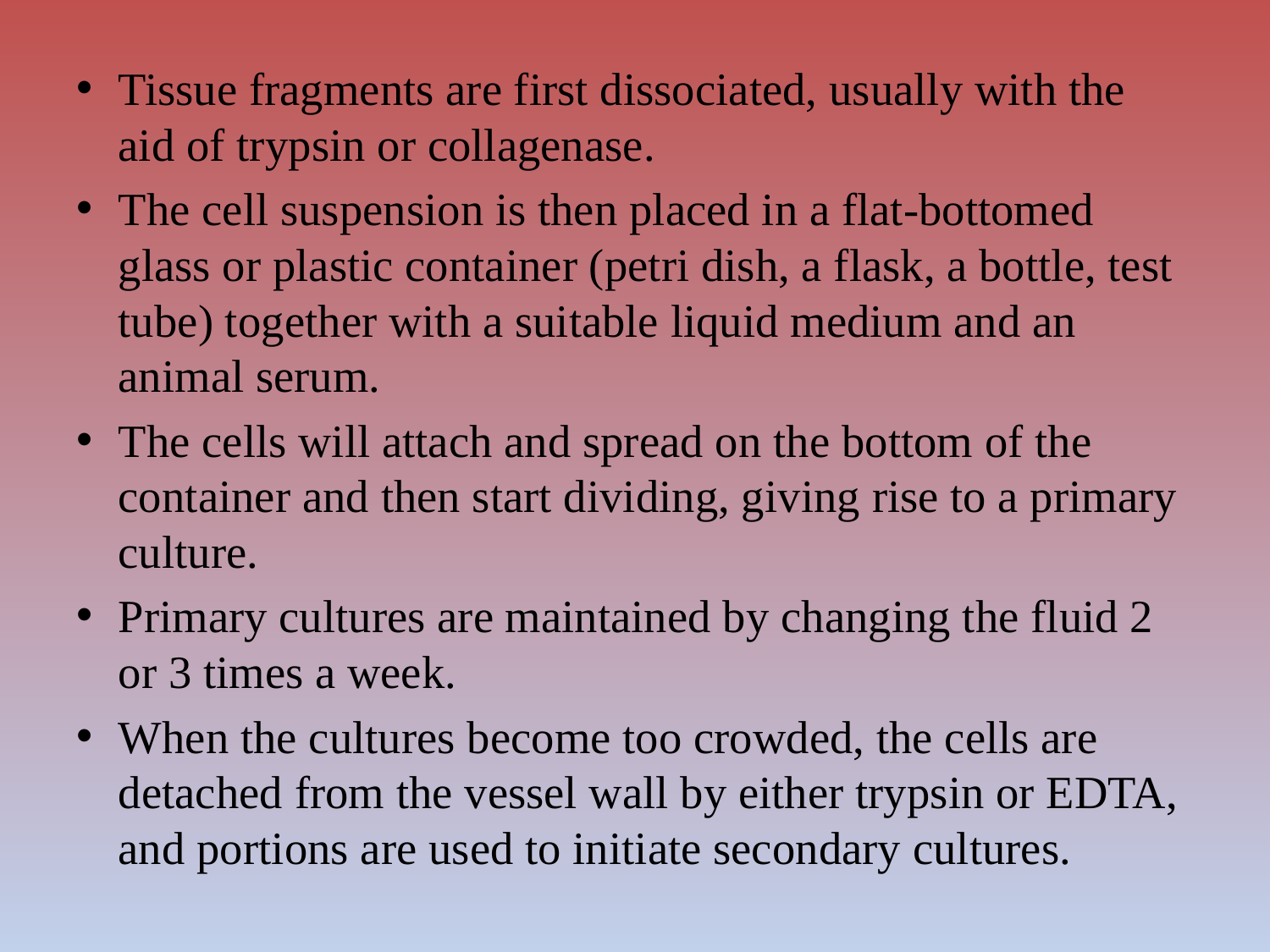

Tissue fragments are first dissociated, usually with the aid of trypsin or collagenase.
The cell suspension is then placed in a flat-bottomed glass or plastic container (petri dish, a flask, a bottle, test tube) together with a suitable liquid medium and an animal serum.
The cells will attach and spread on the bottom of the container and then start dividing, giving rise to a primary culture.
Primary cultures are maintained by changing the fluid 2 or 3 times a week.
When the cultures become too crowded, the cells are detached from the vessel wall by either trypsin or EDTA, and portions are used to initiate secondary cultures.